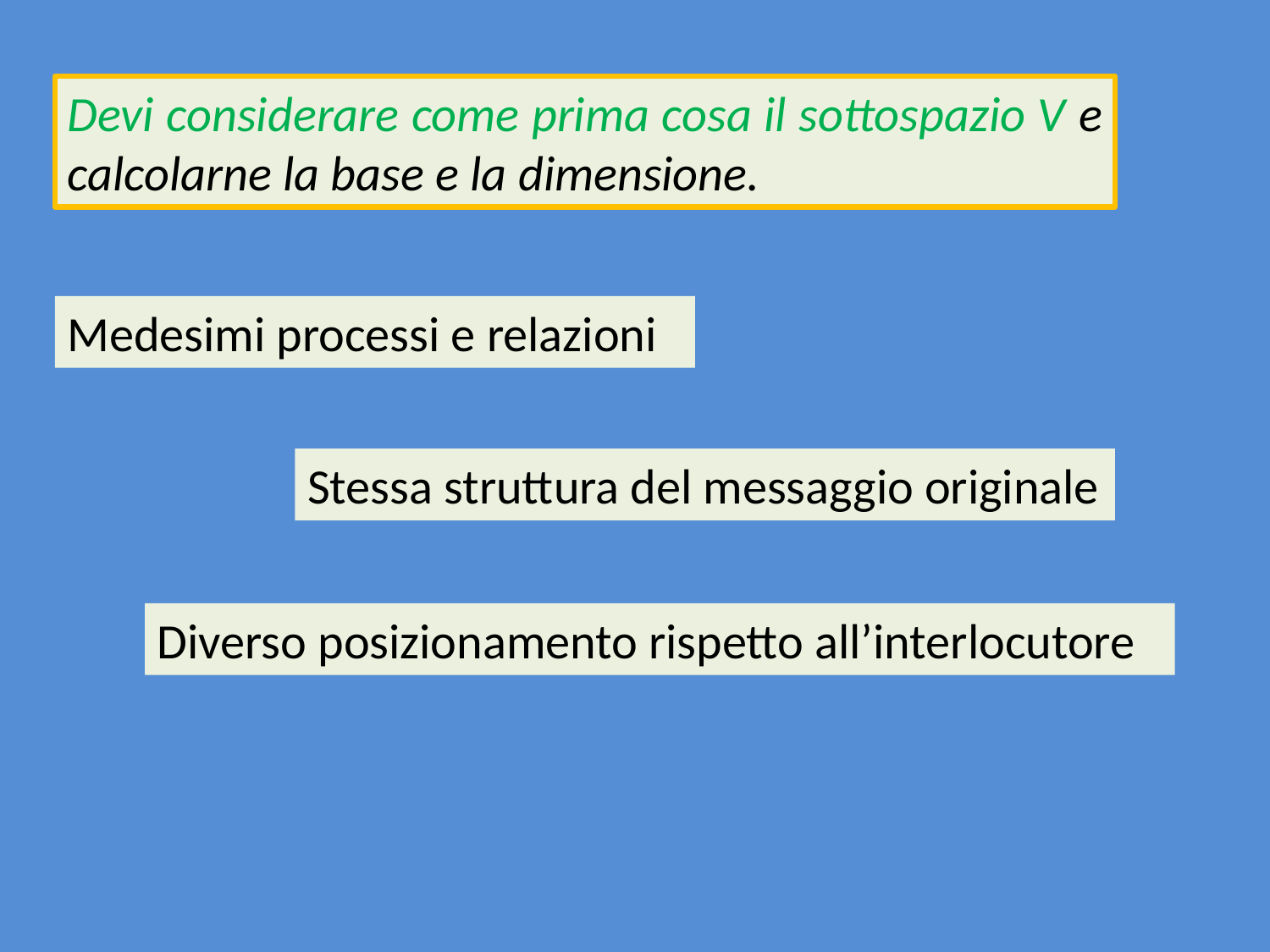

Devi considerare come prima cosa il sottospazio V e calcolarne la base e la dimensione.
Medesimi processi e relazioni
Stessa struttura del messaggio originale
Diverso posizionamento rispetto all’interlocutore